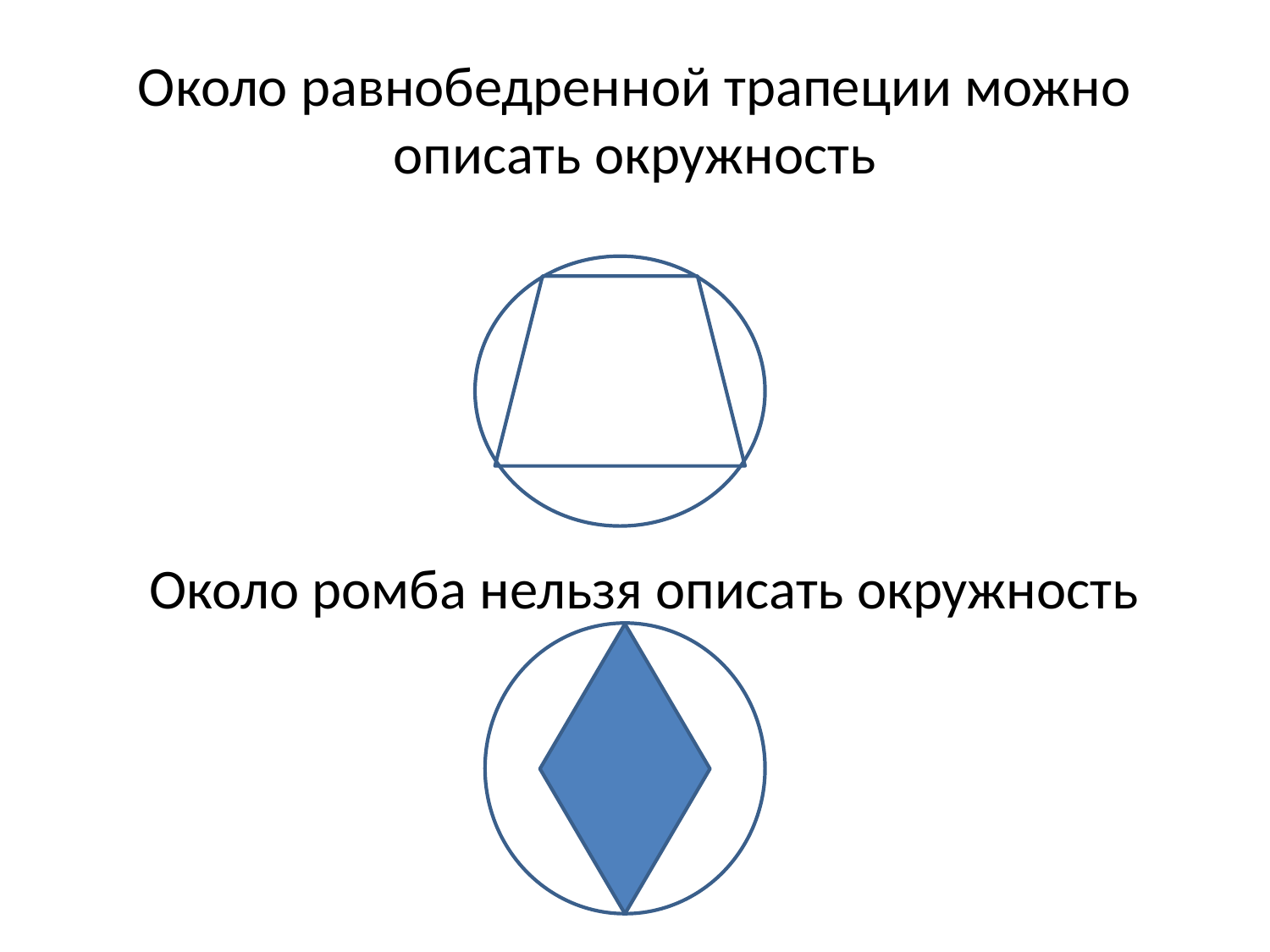

# Около равнобедренной трапеции можно описать окружность

Около ромба нельзя описать окружность